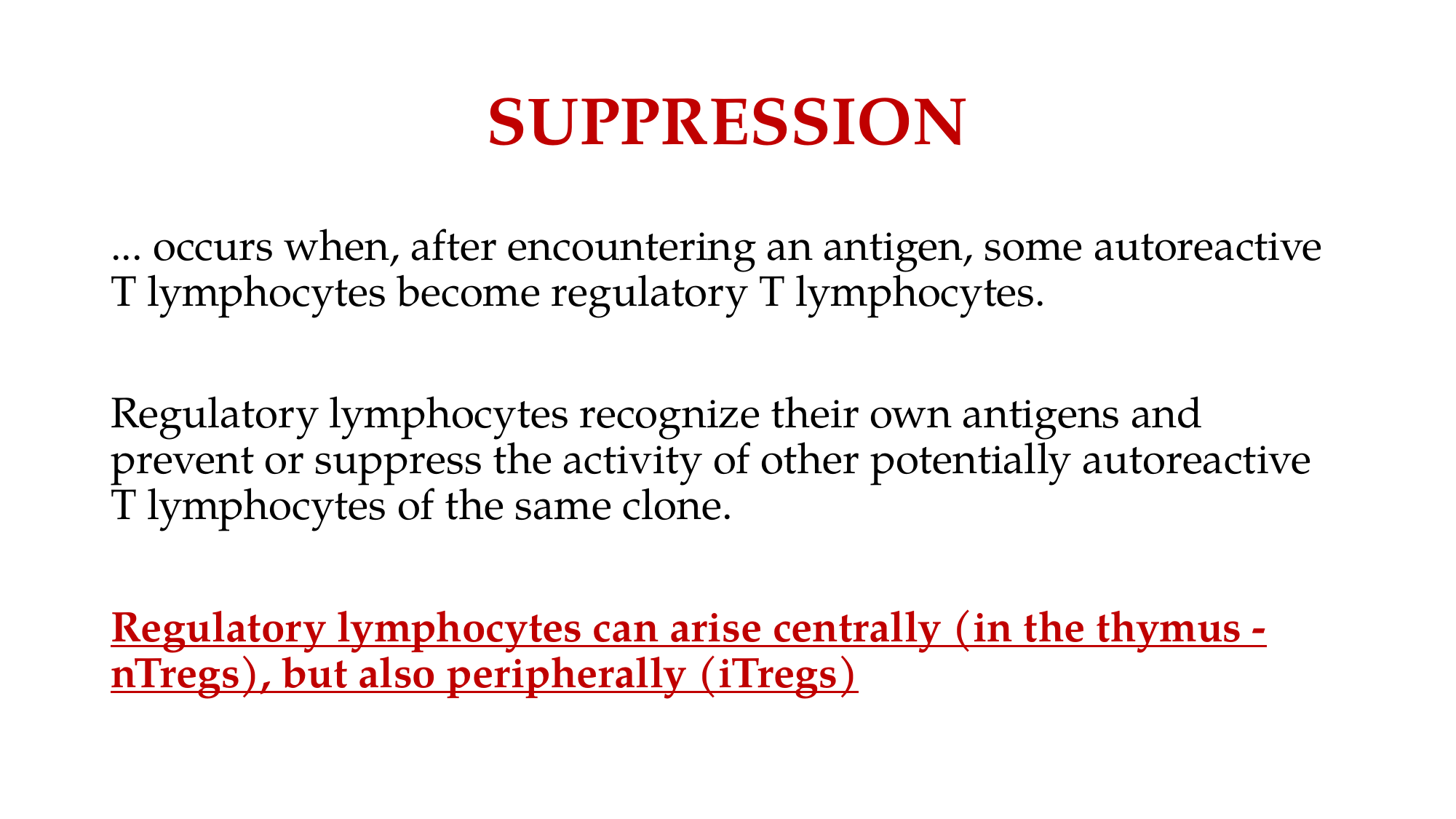

# SUPPRESSION
... occurs when, after encountering an antigen, some autoreactive T lymphocytes become regulatory T lymphocytes.

Regulatory lymphocytes recognize their own antigens and prevent or suppress the activity of other potentially autoreactive T lymphocytes of the same clone.

Regulatory lymphocytes can arise centrally (in the thymus - nTregs), but also peripherally (iTregs)